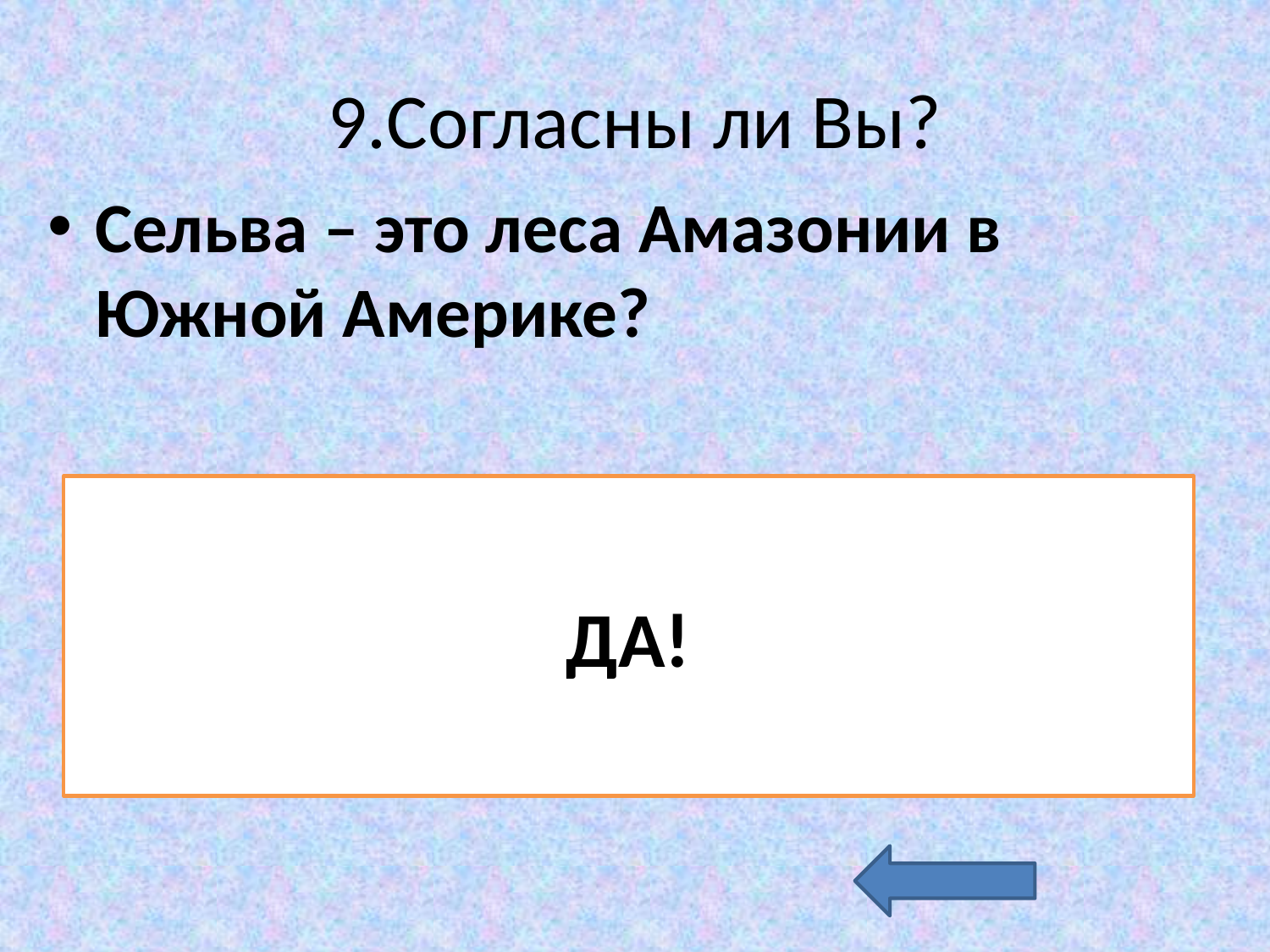

# 9.Согласны ли Вы?
Сельва – это леса Амазонии в Южной Америке?
ДА!